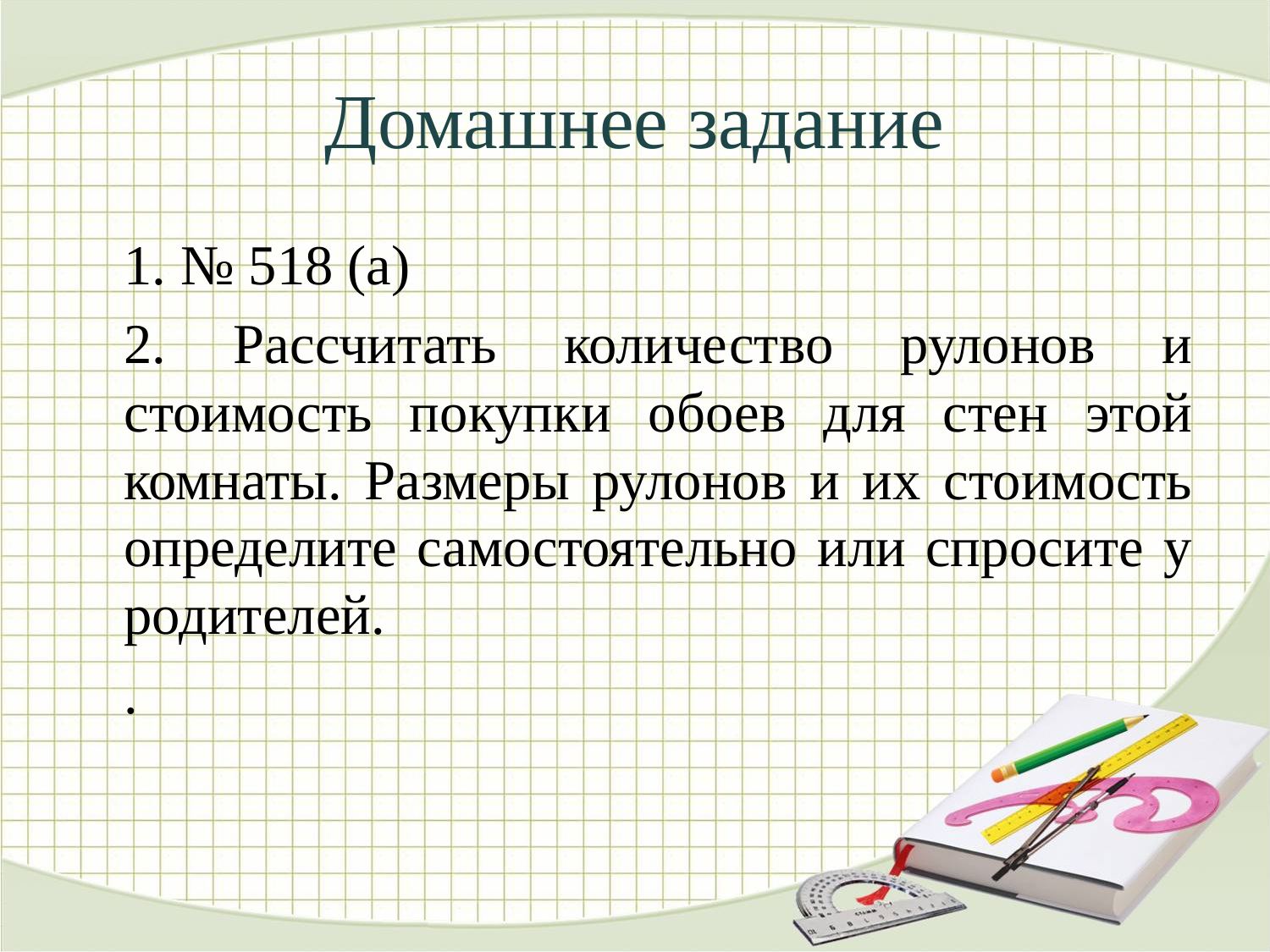

# Домашнее задание
1. № 518 (а)
2. Рассчитать количество рулонов и стоимость покупки обоев для стен этой комнаты. Размеры рулонов и их стоимость определите самостоятельно или спросите у родителей.
.